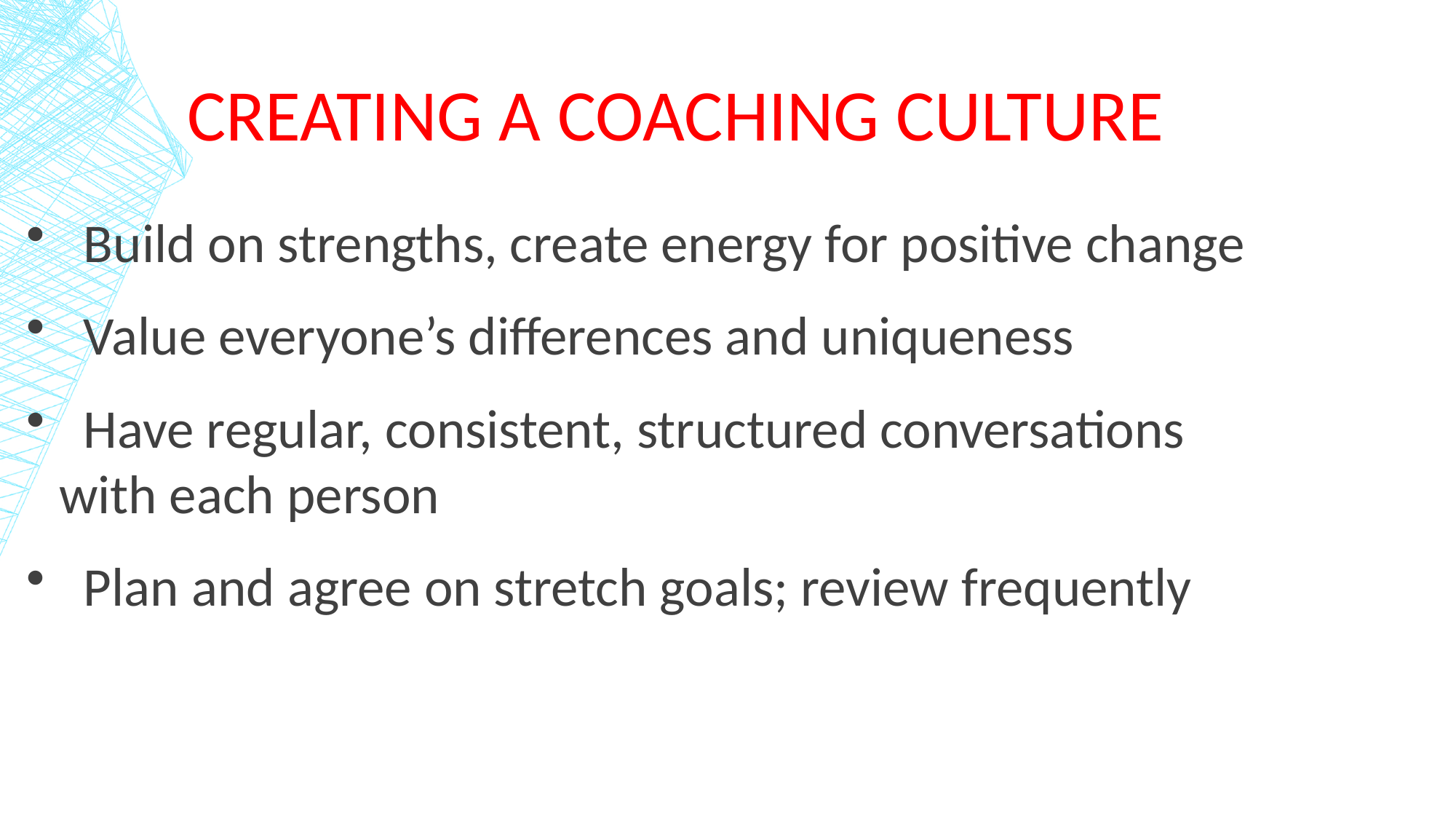

# Creating a coaching culture
  Build on strengths, create energy for positive change
  Value everyone’s differences and uniqueness
  Have regular, consistent, structured conversations with each person
  Plan and agree on stretch goals; review frequently